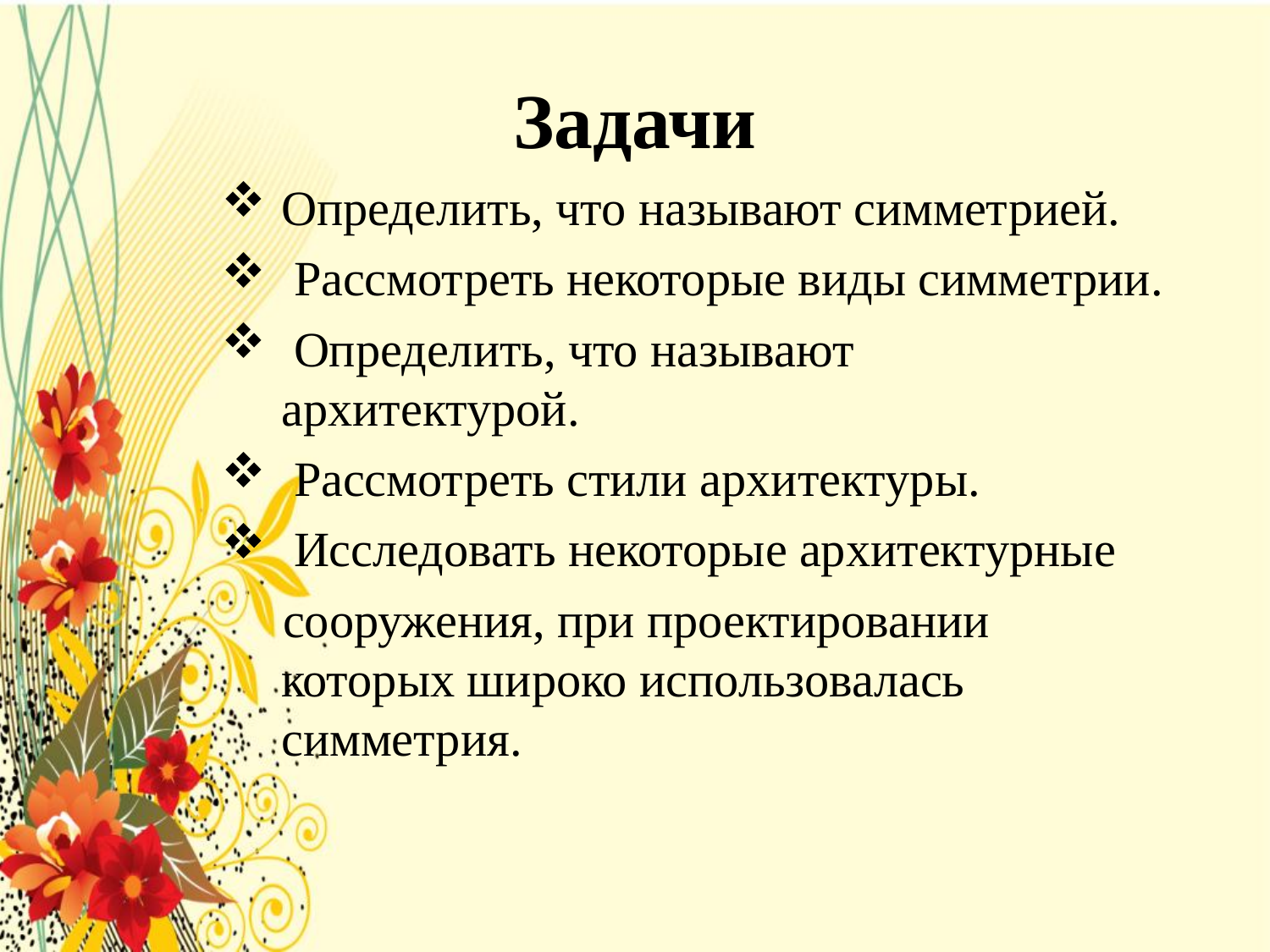

# Задачи
Определить, что называют симметрией.
 Рассмотреть некоторые виды симметрии.
 Определить, что называют    архитектурой.
 Рассмотреть стили архитектуры.
 Исследовать некоторые архитектурные
     сооружения, при проектировании   которых широко использовалась симметрия.